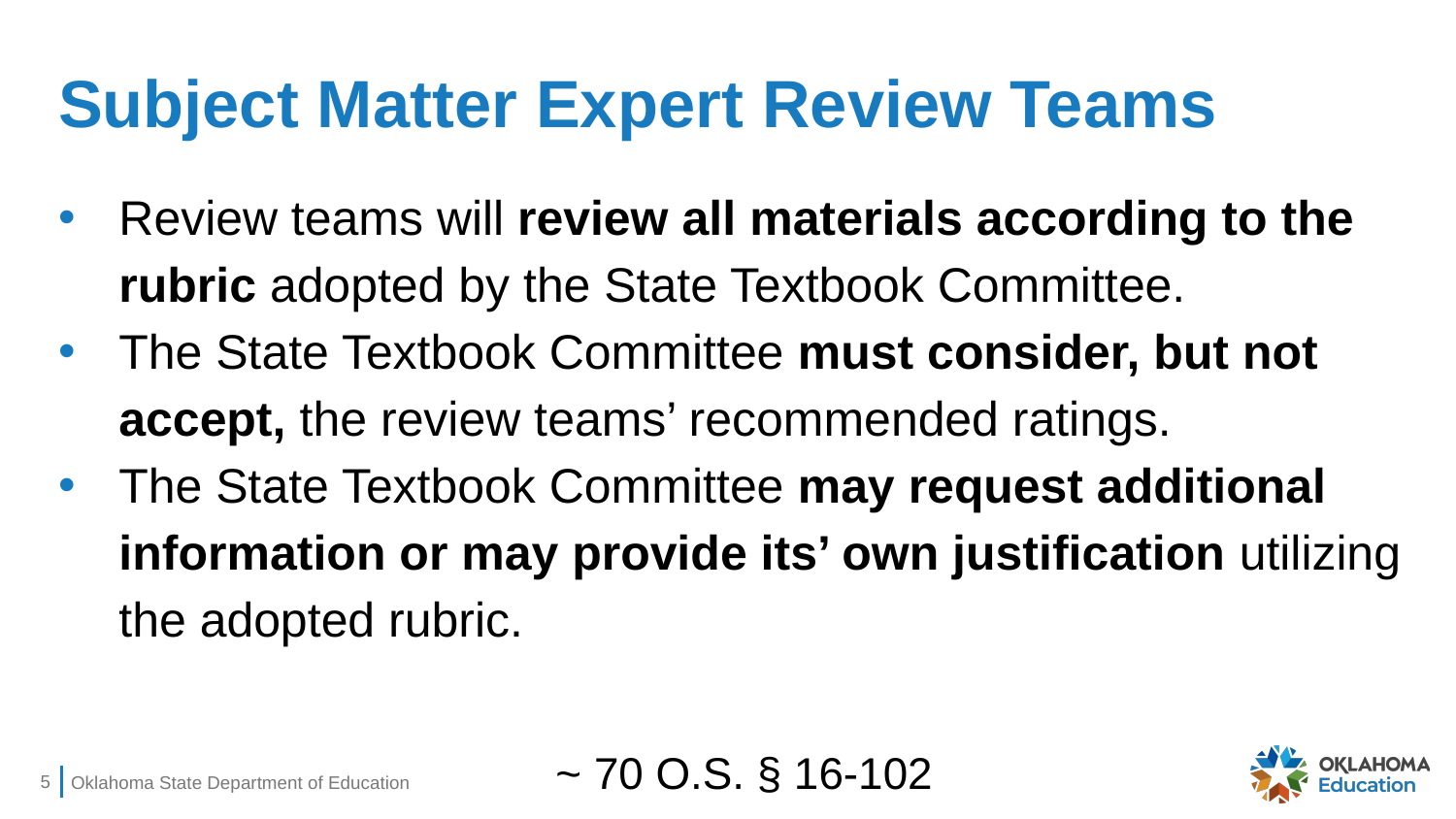

# Subject Matter Expert Review Teams
Review teams will review all materials according to the rubric adopted by the State Textbook Committee.
The State Textbook Committee must consider, but not accept, the review teams’ recommended ratings.
The State Textbook Committee may request additional information or may provide its’ own justification utilizing the adopted rubric.
											~ 70 O.S. § 16-102